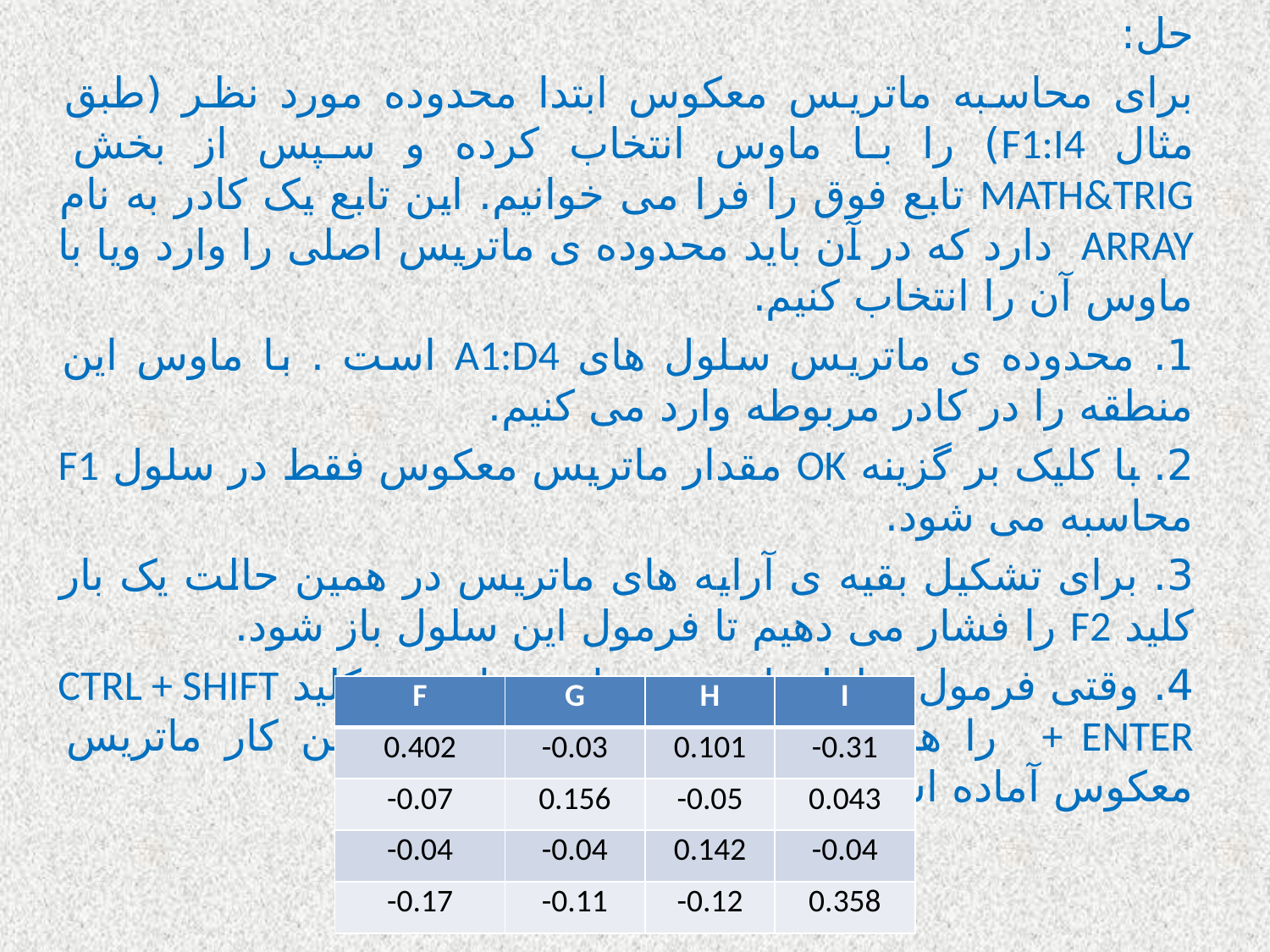

حل:
برای محاسبه ماتریس معکوس ابتدا محدوده مورد نظر (طبق مثال F1:I4) را با ماوس انتخاب کرده و سپس از بخش MATH&TRIG تابع فوق را فرا می خوانیم. این تابع یک کادر به نام ARRAY  دارد که در آن باید محدوده ی ماتریس اصلی را وارد ویا با ماوس آن را انتخاب کنیم.
1. محدوده ی ماتریس سلول های A1:D4 است . با ماوس این منطقه را در کادر مربوطه وارد می کنیم.
2. با کلیک بر گزینه OK مقدار ماتریس معکوس فقط در سلول F1 محاسبه می شود.
3. برای تشکیل بقیه ی آرایه های ماتریس در همین حالت یک بار کلید F2 را فشار می دهیم تا فرمول این سلول باز شود.
4. وقتی فرمول سلول باز شد در این زمان سه کلید CTRL + SHIFT + ENTER  را همزمان می فشاریم، پس از این کار ماتریس معکوس آماده است.

| F | G | H | I |
| --- | --- | --- | --- |
| 0.402 | -0.03 | 0.101 | -0.31 |
| -0.07 | 0.156 | -0.05 | 0.043 |
| -0.04 | -0.04 | 0.142 | -0.04 |
| -0.17 | -0.11 | -0.12 | 0.358 |